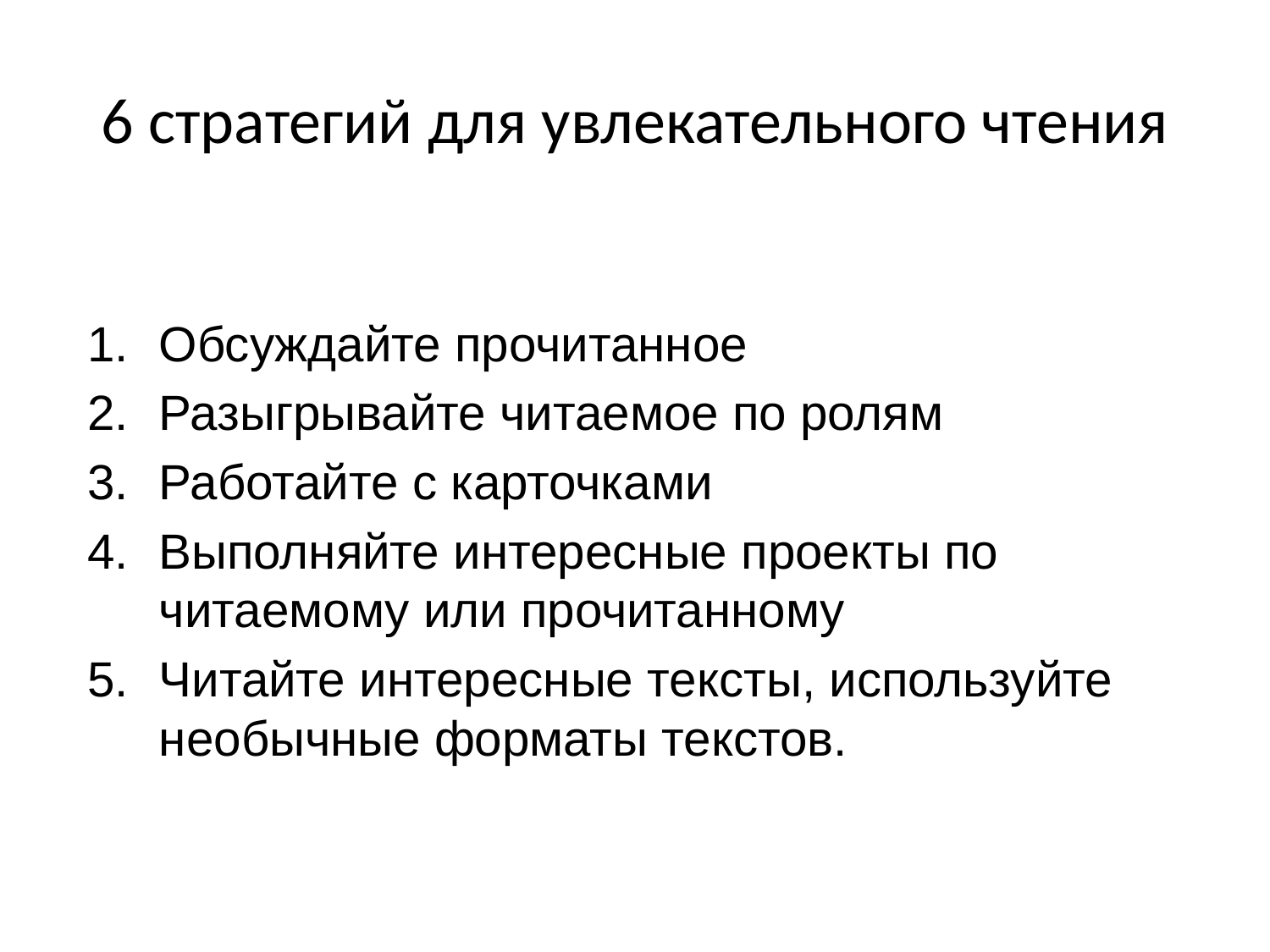

# 6 стратегий для увлекательного чтения
Обсуждайте прочитанное
Разыгрывайте читаемое по ролям
Работайте с карточками
Выполняйте интересные проекты по читаемому или прочитанному
Читайте интересные тексты, используйте необычные форматы текстов.